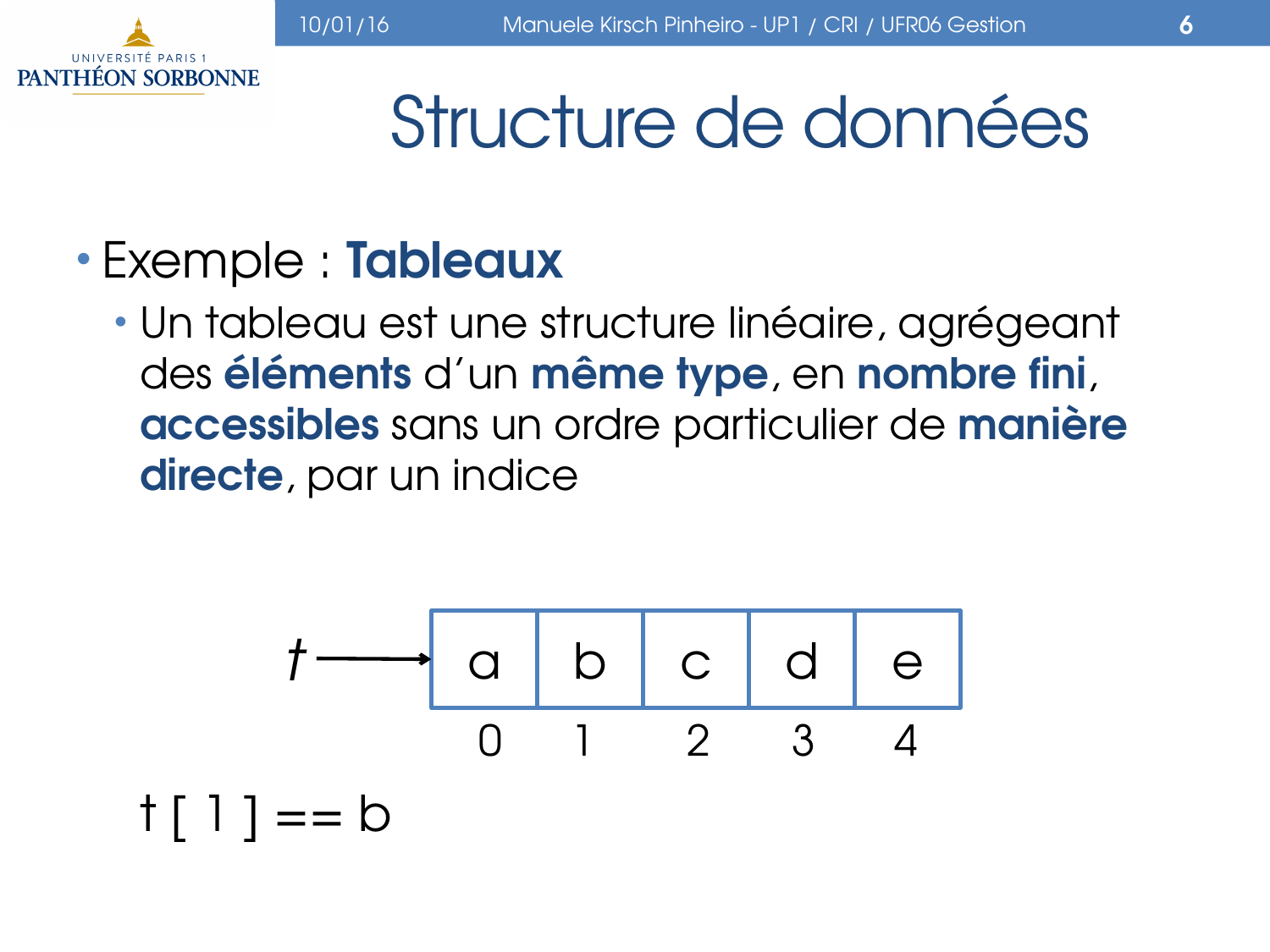

10/01/16
Manuele Kirsch Pinheiro - UP1 / CRI / UFR06 Gestion
6
# Structure de données
Exemple : Tableaux
Un tableau est une structure linéaire, agrégeant des éléments d’un même type, en nombre fini, accessibles sans un ordre particulier de manière directe, par un indice
a
b
c
d
e
t
   0	1        2       3	      4
t [ 1 ] == b